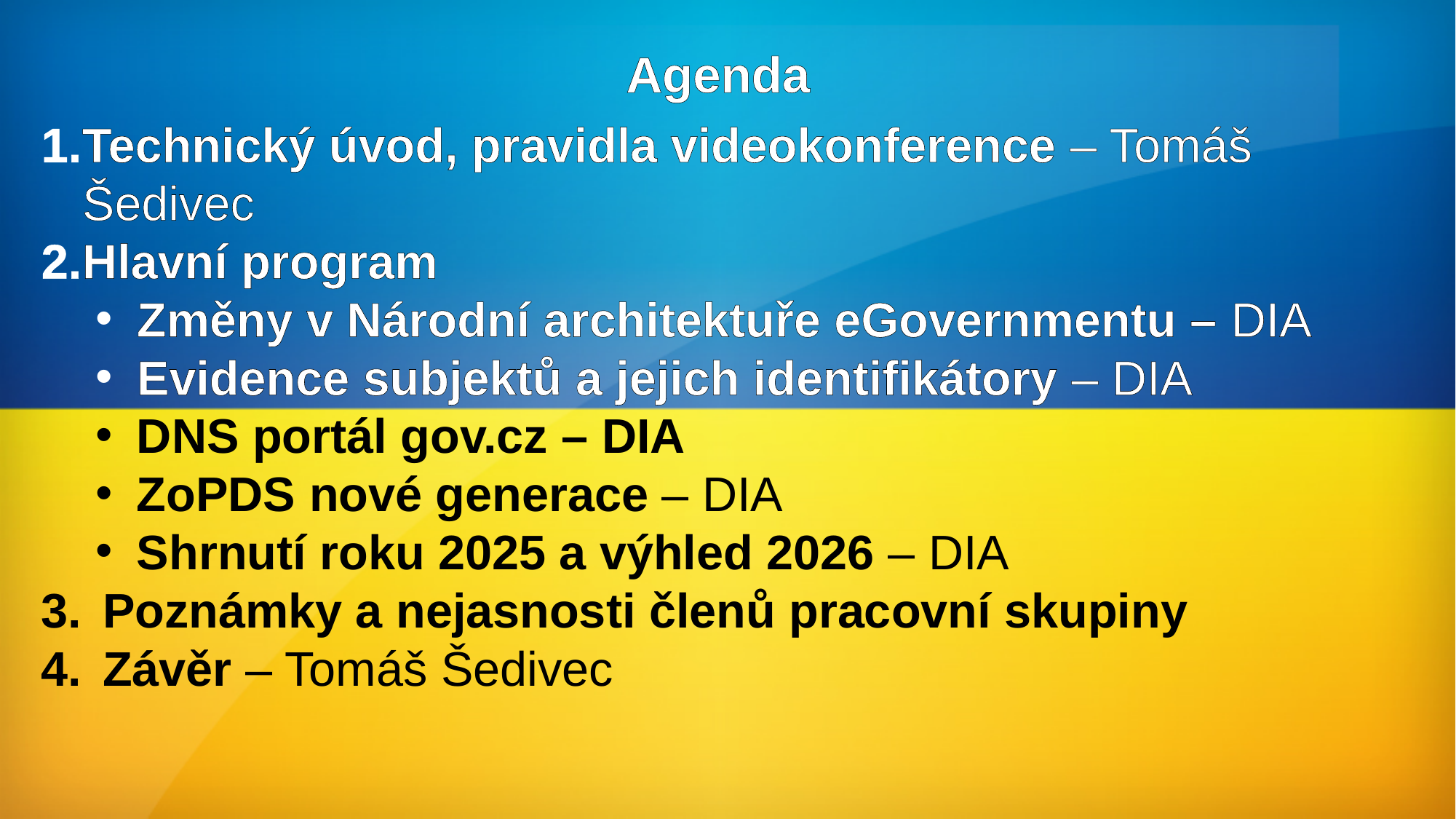

#
Agenda
Technický úvod, pravidla videokonference – Tomáš Šedivec
Hlavní program
Změny v Národní architektuře eGovernmentu – DIA
Evidence subjektů a jejich identifikátory – DIA
DNS portál gov.cz – DIA
ZoPDS nové generace – DIA
Shrnutí roku 2025 a výhled 2026 – DIA
Poznámky a nejasnosti členů pracovní skupiny
Závěr – Tomáš Šedivec